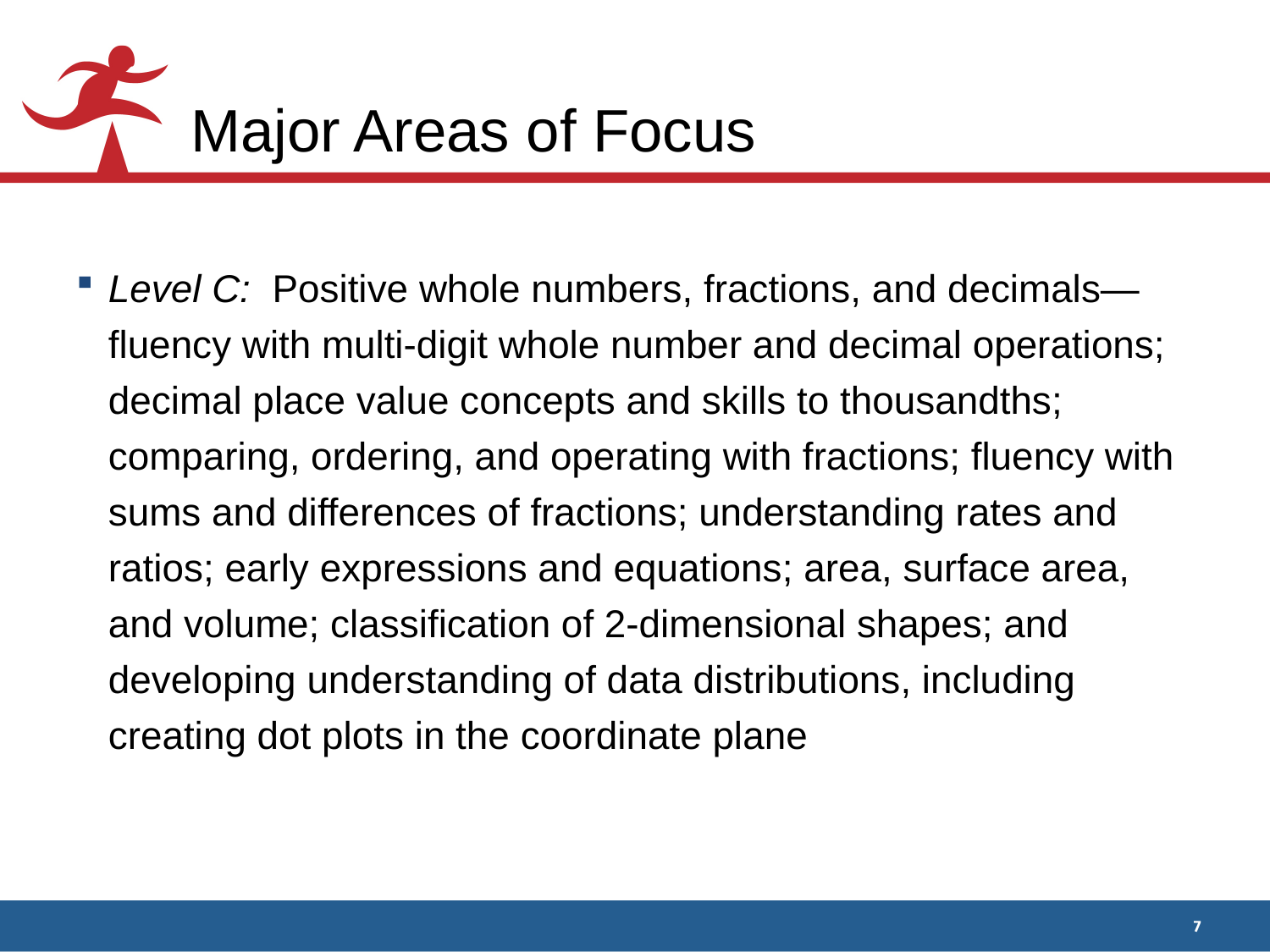

# Major Areas of Focus
Level C:  Positive whole numbers, fractions, and decimals—fluency with multi-digit whole number and decimal operations; decimal place value concepts and skills to thousandths; comparing, ordering, and operating with fractions; fluency with sums and differences of fractions; understanding rates and ratios; early expressions and equations; area, surface area, and volume; classification of 2-dimensional shapes; and developing understanding of data distributions, including creating dot plots in the coordinate plane